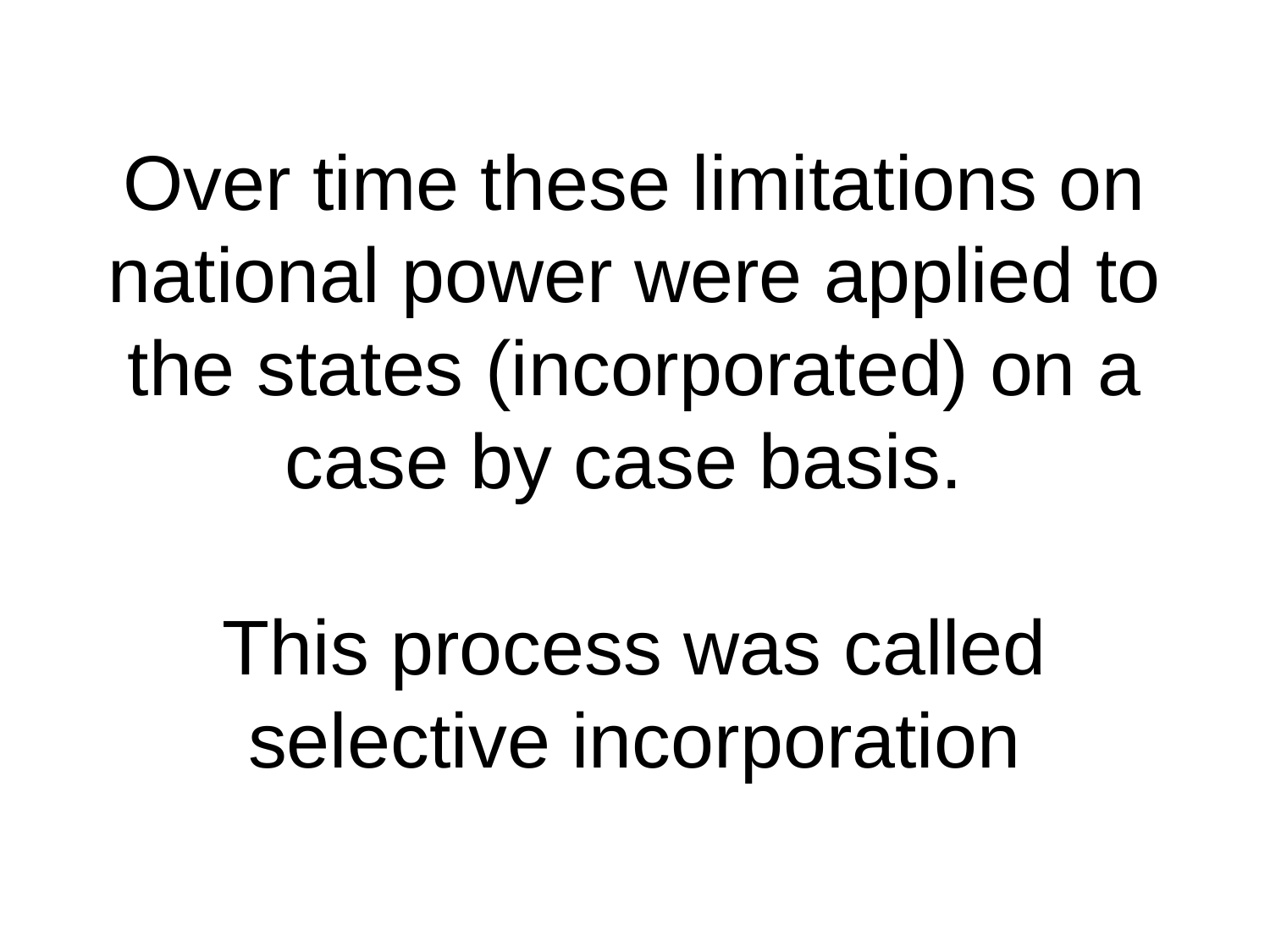

# Over time these limitations on national power were applied to the states (incorporated) on a case by case basis. This process was called selective incorporation